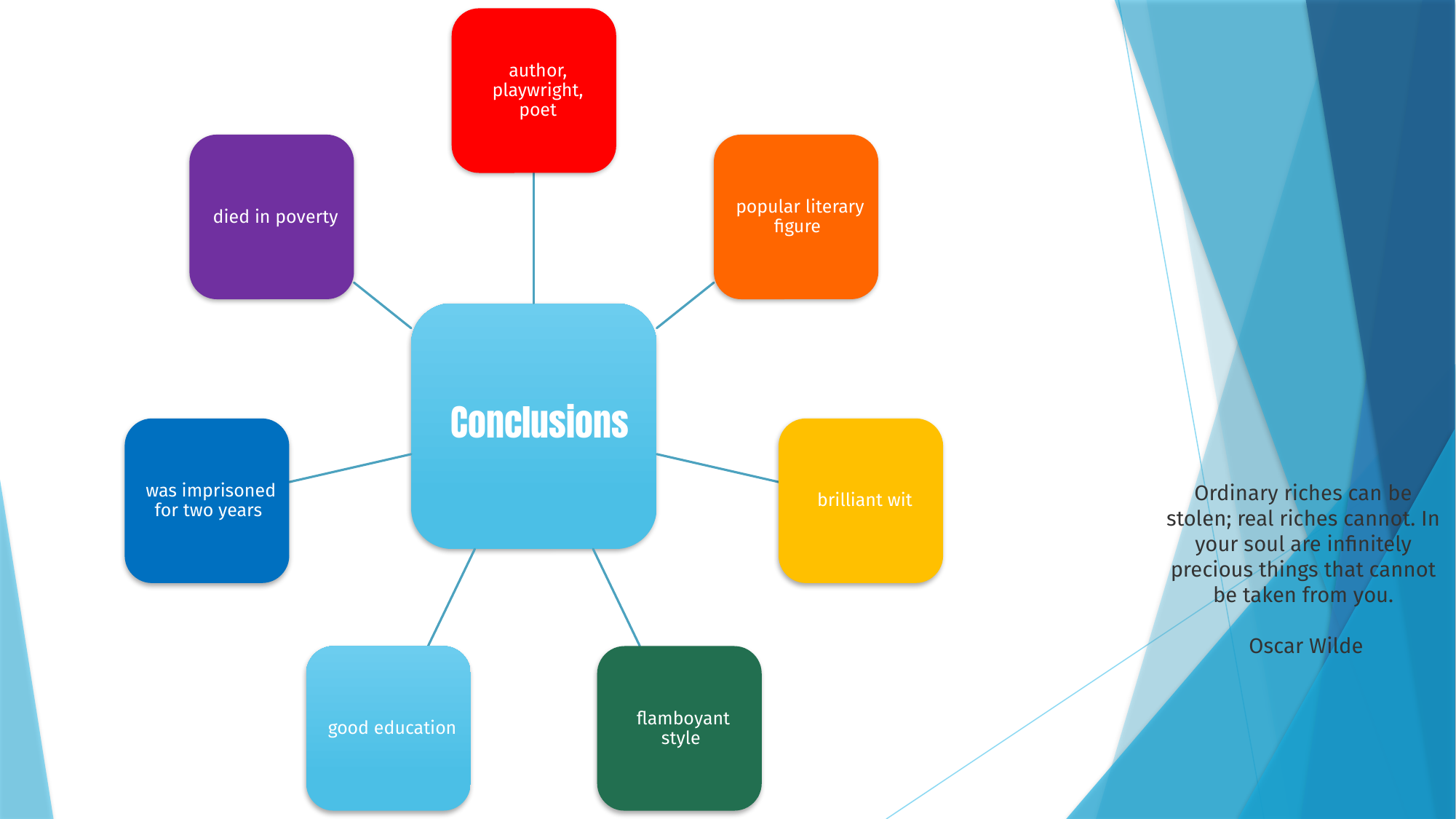

Conclusions
author, playwright, poet
popular literary figure
brilliant wit
flamboyant style
good education
was imprisoned for two years
died in poverty
Ordinary riches can be stolen; real riches cannot. In your soul are infinitely precious things that cannot be taken from you.

 Oscar Wilde